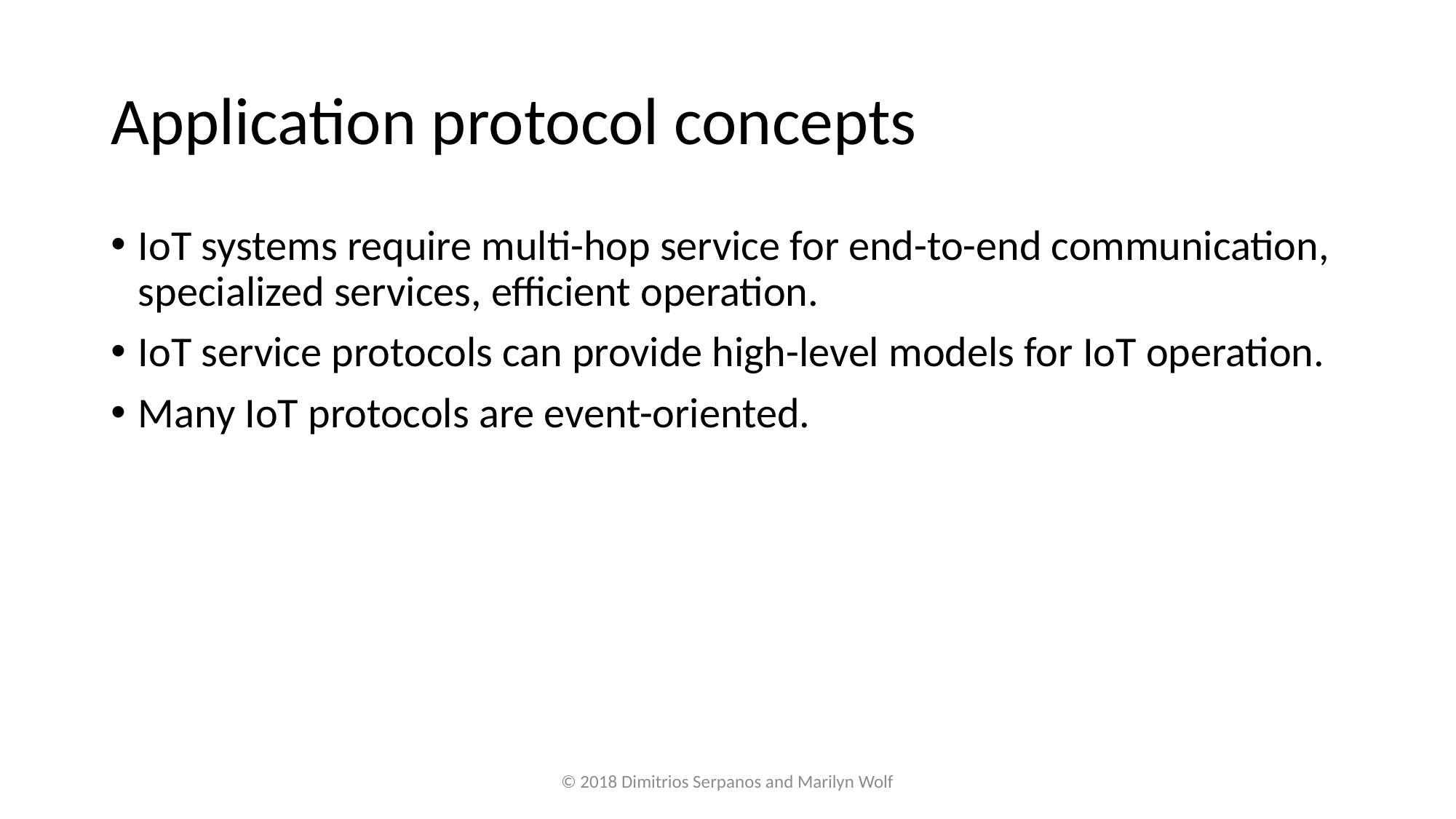

# Application protocol concepts
IoT systems require multi-hop service for end-to-end communication, specialized services, efficient operation.
IoT service protocols can provide high-level models for IoT operation.
Many IoT protocols are event-oriented.
© 2018 Dimitrios Serpanos and Marilyn Wolf